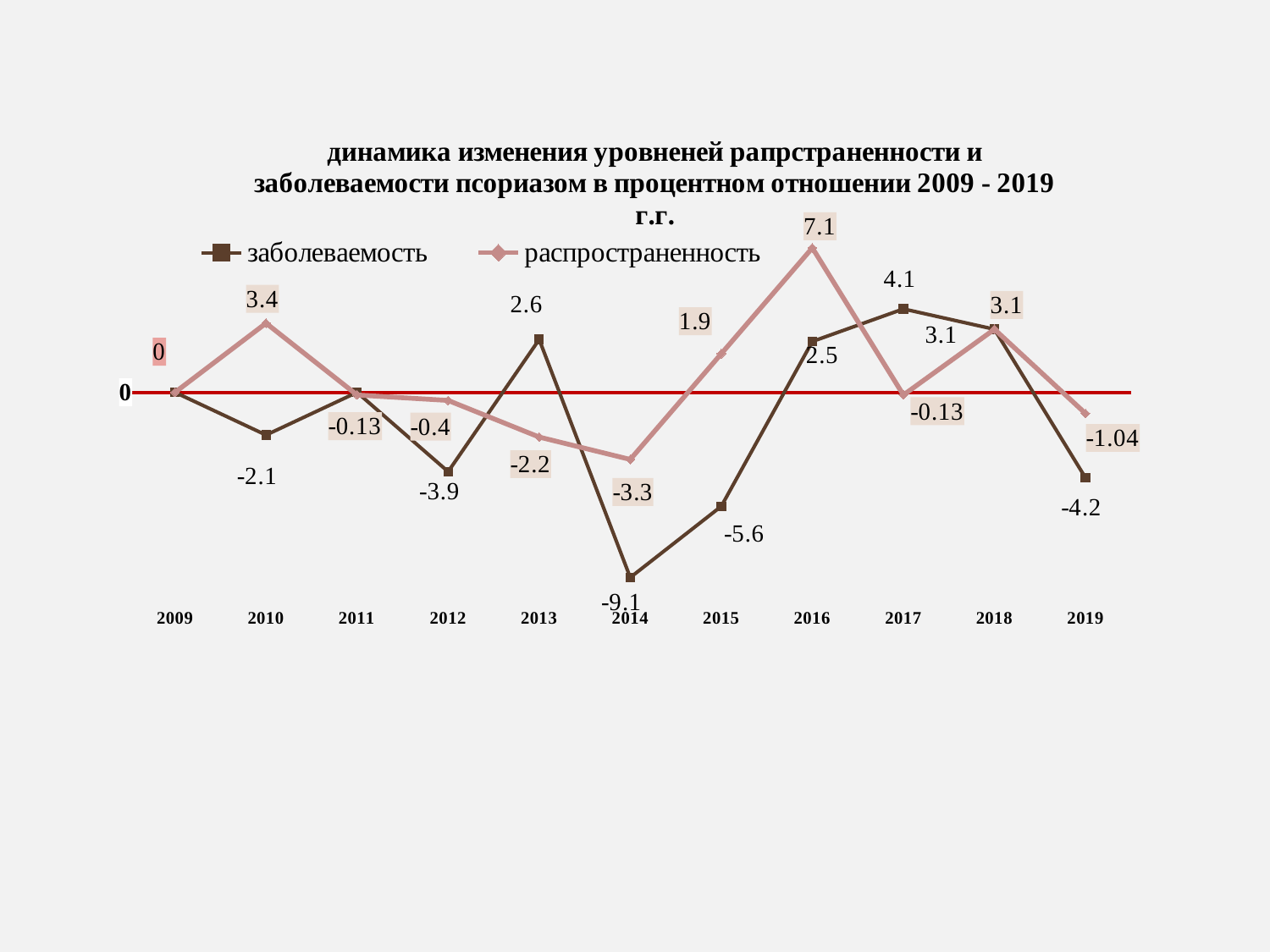

### Chart: динамика изменения уровненей рапрстраненности и заболеваемости псориазом в процентном отношении 2009 - 2019 г.г.

| Category | заболеваемость | распространенность |
|---|---|---|
| 2009 | 0.0 | 0.0 |
| 2010 | -2.1 | 3.4 |
| 2011 | 0.0 | -0.13 |
| 2012 | -3.9 | -0.4 |
| 2013 | 2.6 | -2.2 |
| 2014 | -9.1 | -3.3 |
| 2015 | -5.6 | 1.9000000000000001 |
| 2016 | 2.5 | 7.1 |
| 2017 | 4.1 | -0.13 |
| 2018 | 3.1 | 3.1 |
| 2019 | -4.2 | -1.04 |